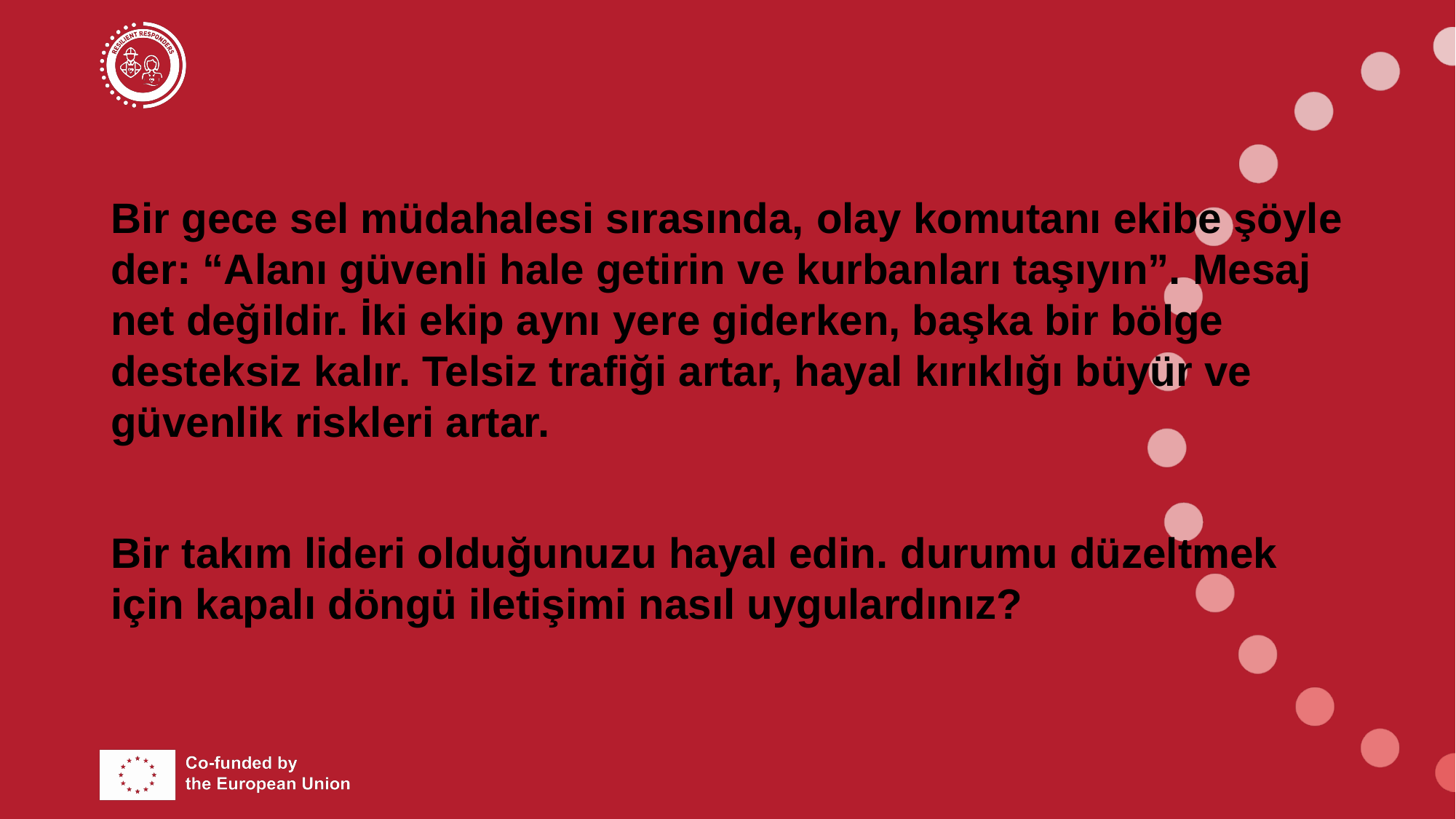

# Bir gece sel müdahalesi sırasında, olay komutanı ekibe şöyle der: “Alanı güvenli hale getirin ve kurbanları taşıyın”. Mesaj net değildir. İki ekip aynı yere giderken, başka bir bölge desteksiz kalır. Telsiz trafiği artar, hayal kırıklığı büyür ve güvenlik riskleri artar. Bir takım lideri olduğunuzu hayal edin. durumu düzeltmek için kapalı döngü iletişimi nasıl uygulardınız?